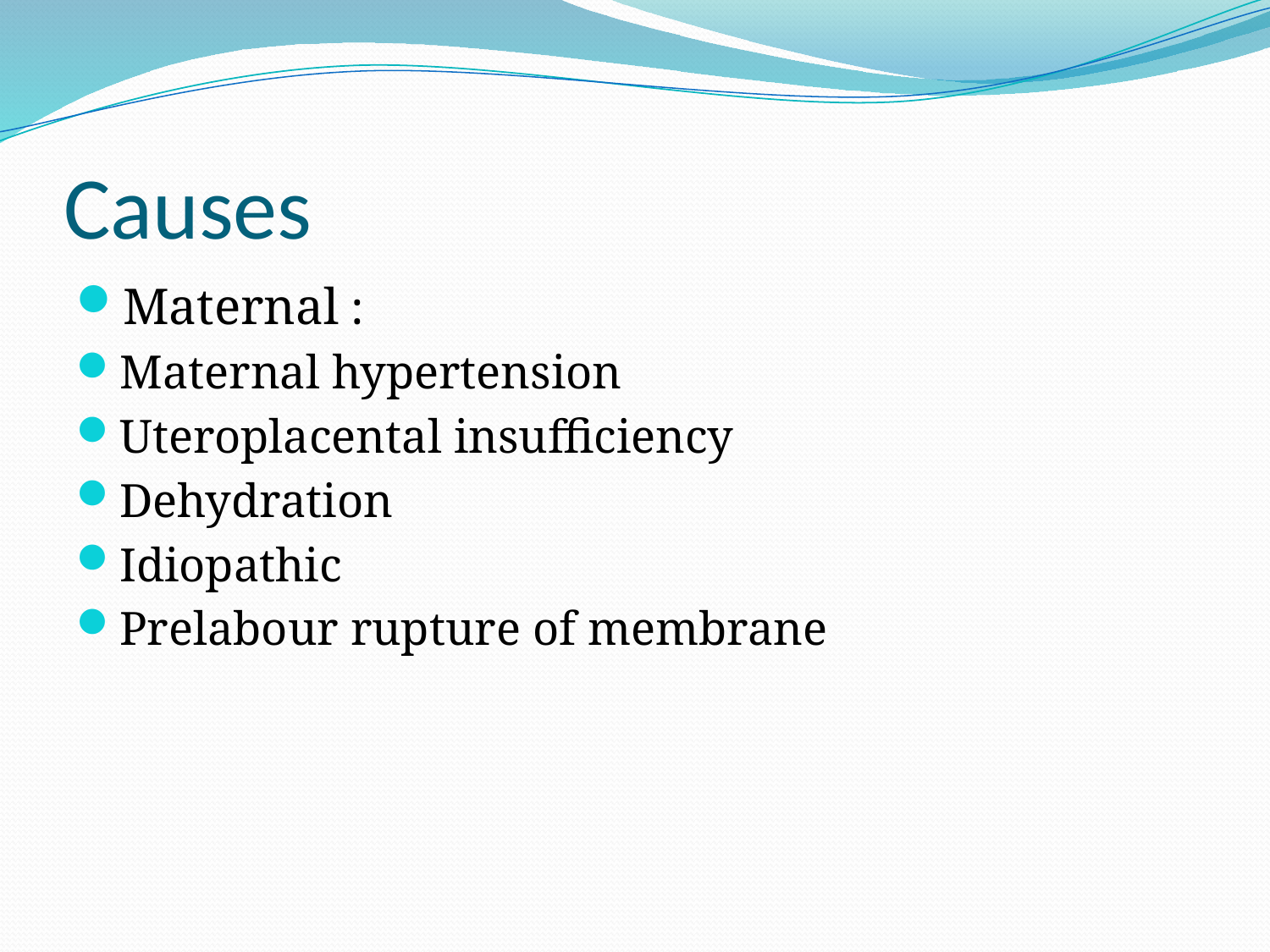

# Causes
Maternal :
Maternal hypertension
Uteroplacental insufficiency
Dehydration
Idiopathic
Prelabour rupture of membrane